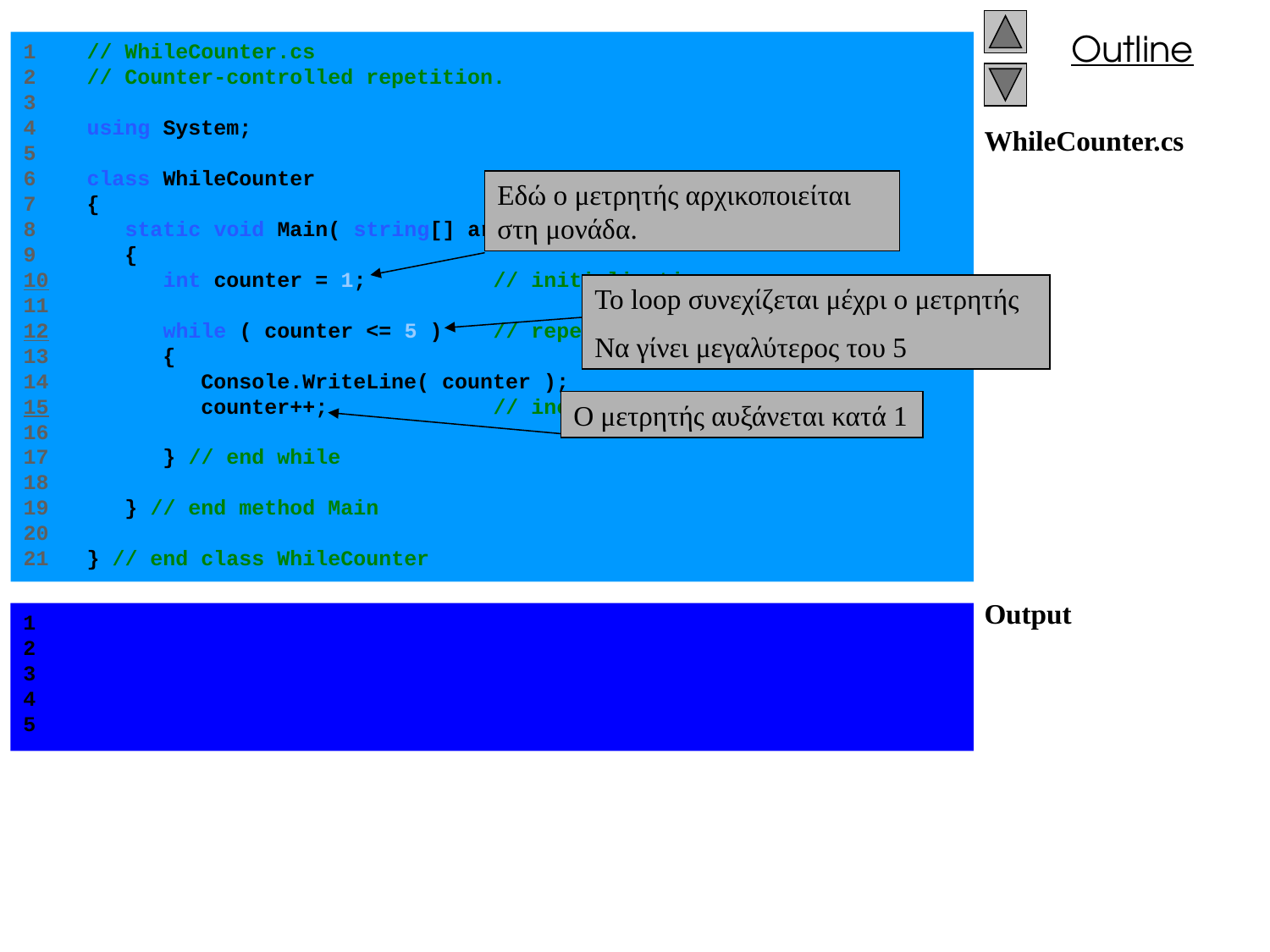

1    // WhileCounter.cs
2    // Counter-controlled repetition.
3
4    using System;
5
6    class WhileCounter
7    {
8       static void Main( string[] args )
9       {
10         int counter = 1;          // initialization
11
12         while ( counter <= 5 )    // repetition condition
13         {
14            Console.WriteLine( counter );
15            counter++;             // increment
16
17         } // end while
18
19      } // end method Main
20
21   } // end class WhileCounter

# WhileCounter.cs Output
Εδώ ο μετρητής αρχικοποιείται στη μονάδα.

Το loop συνεχίζεται μέχρι ο μετρητής
Να γίνει μεγαλύτερος του 5

Ο μετρητής αυξάνεται κατά 1

1
2
3
4
5